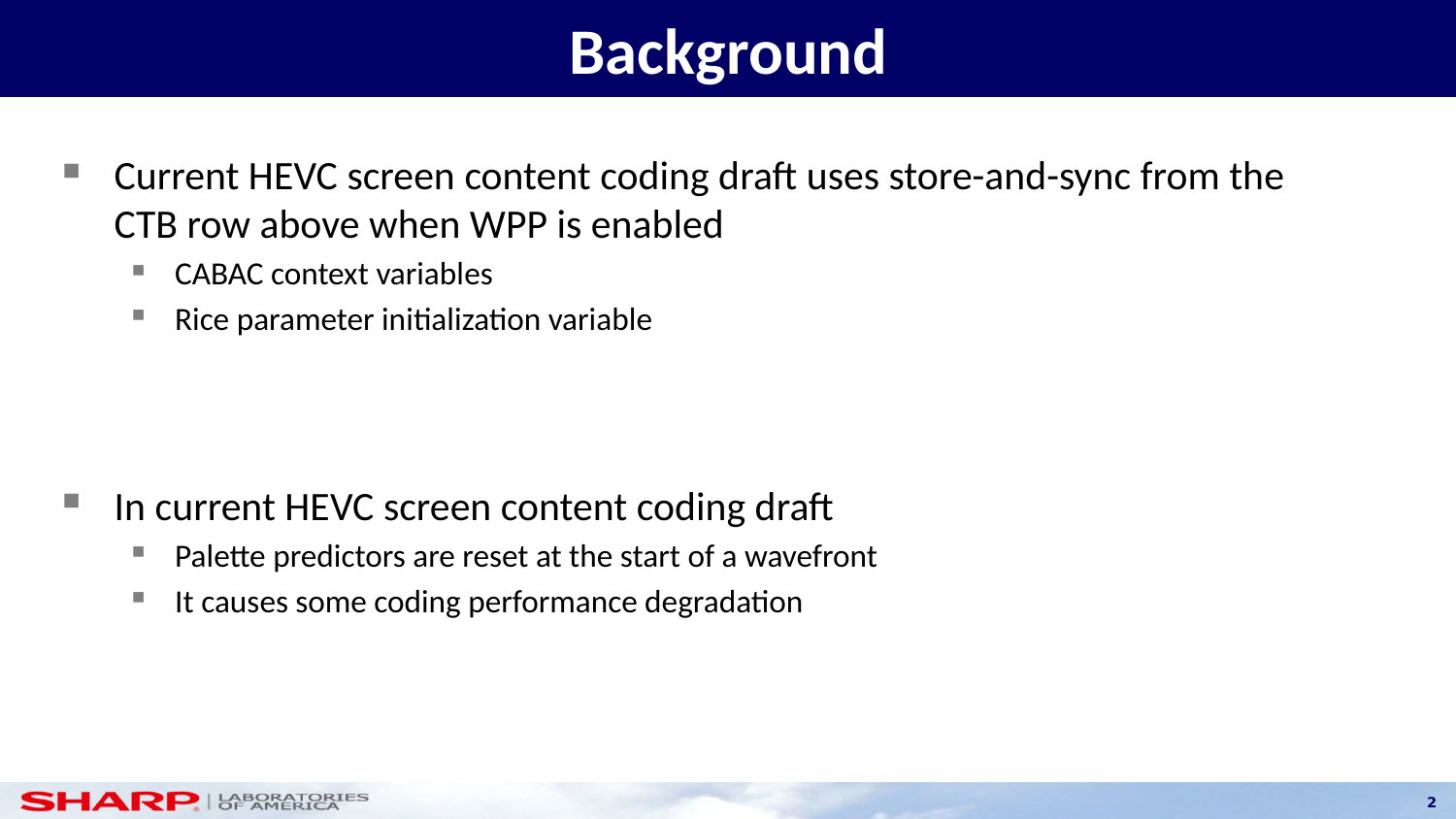

# Background
Current HEVC screen content coding draft uses store-and-sync from the CTB row above when WPP is enabled
CABAC context variables
Rice parameter initialization variable

In current HEVC screen content coding draft
Palette predictors are reset at the start of a wavefront
It causes some coding performance degradation